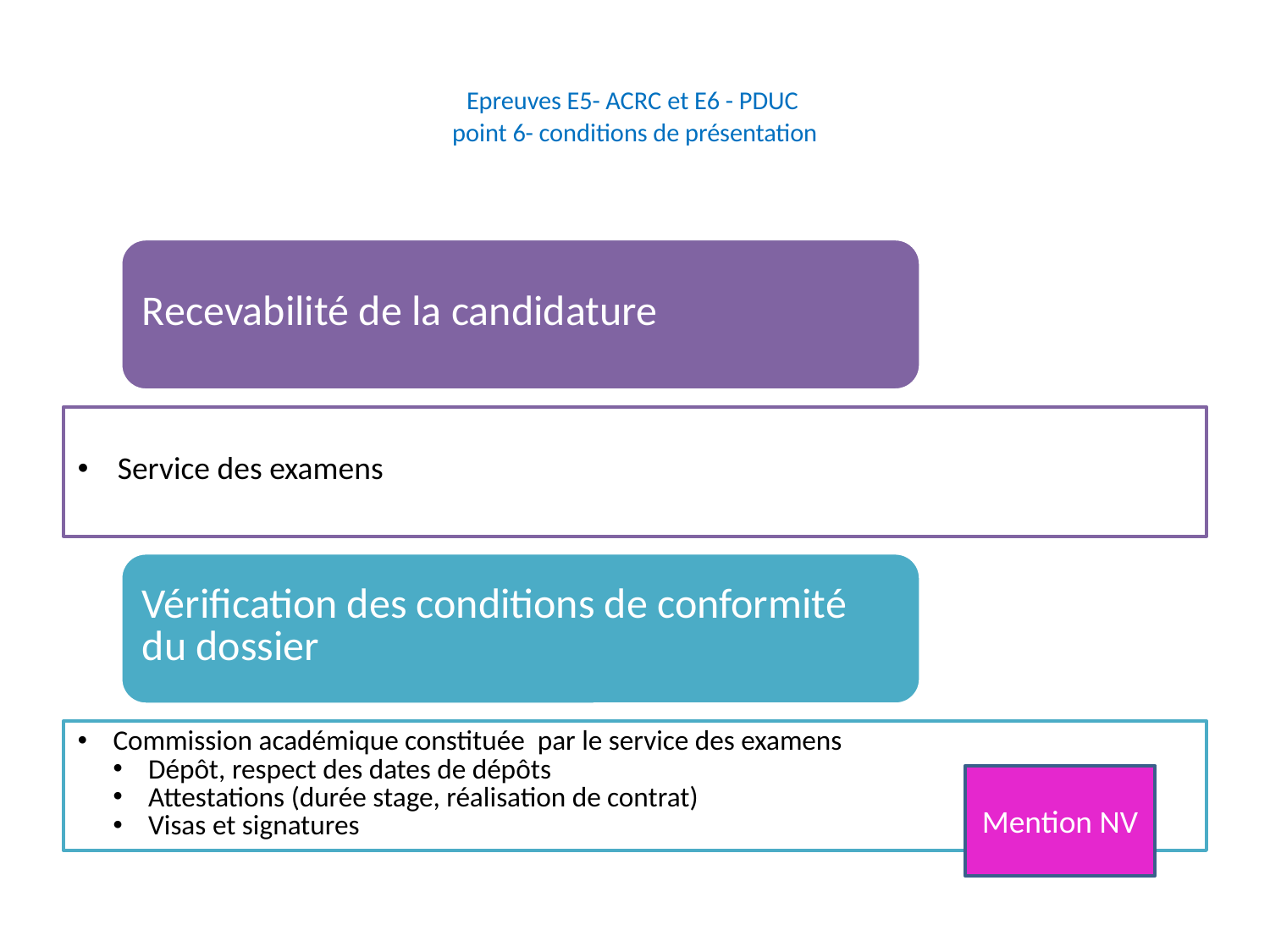

# Epreuves E5- ACRC et E6 - PDUC point 6- conditions de présentation
Recevabilité de la candidature
Vérification des conditions de conformité du dossier
Service des examens
Commission académique constituée  par le service des examens
Attestations (durée stage, réalisation de contrat)
Visas et signatures
Dépôt, respect des dates de dépôts
Mention NV